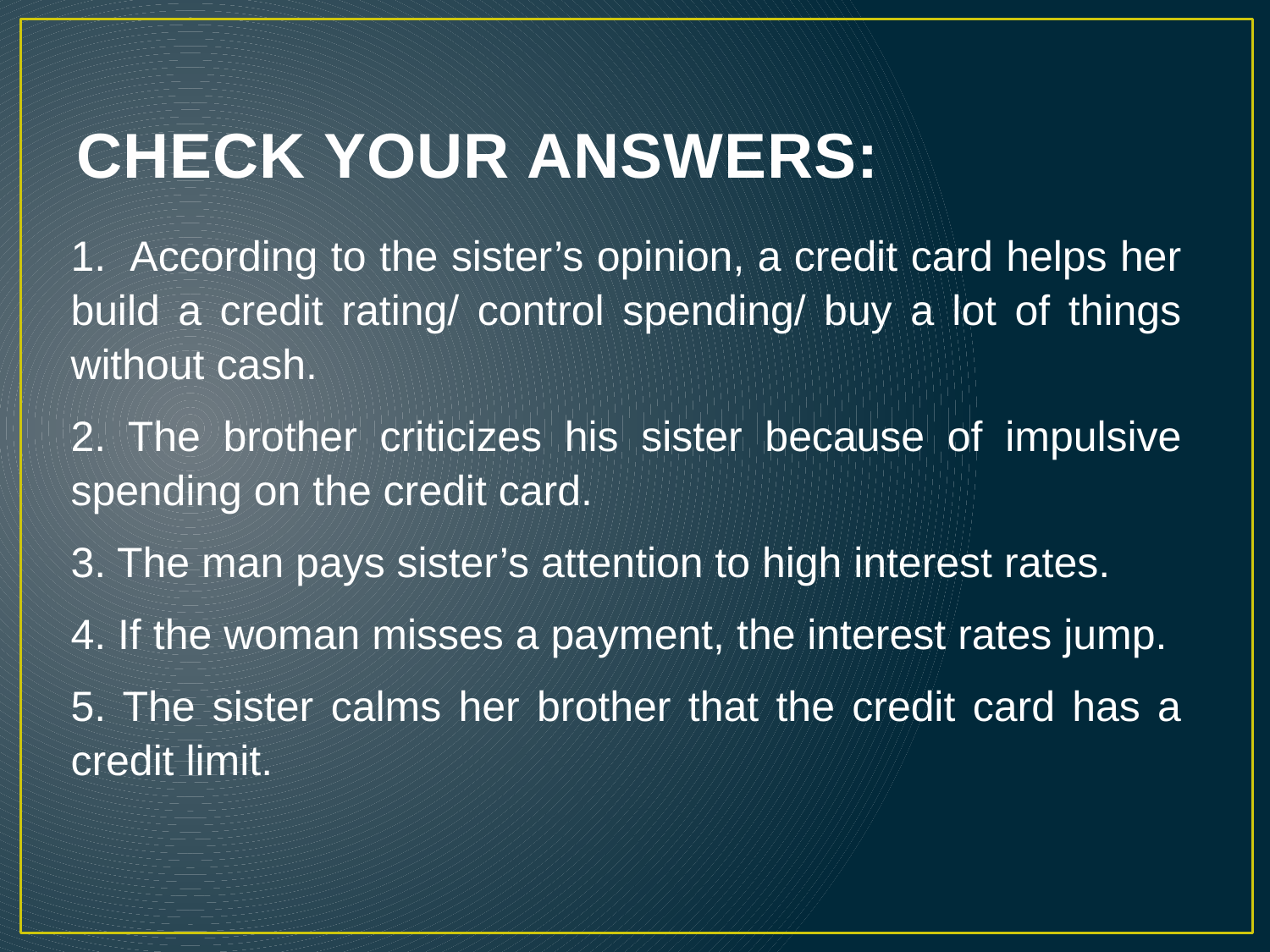

# CHECK YOUR ANSWERS:
| 1. According to the sister’s opinion, a credit card helps her build a credit rating/ control spending/ buy a lot of things without cash. 2. The brother criticizes his sister because of impulsive spending on the credit card. 3. The man pays sister’s attention to high interest rates. 4. If the woman misses a payment, the interest rates jump. 5. The sister calms her brother that the credit card has a credit limit. |
| --- |